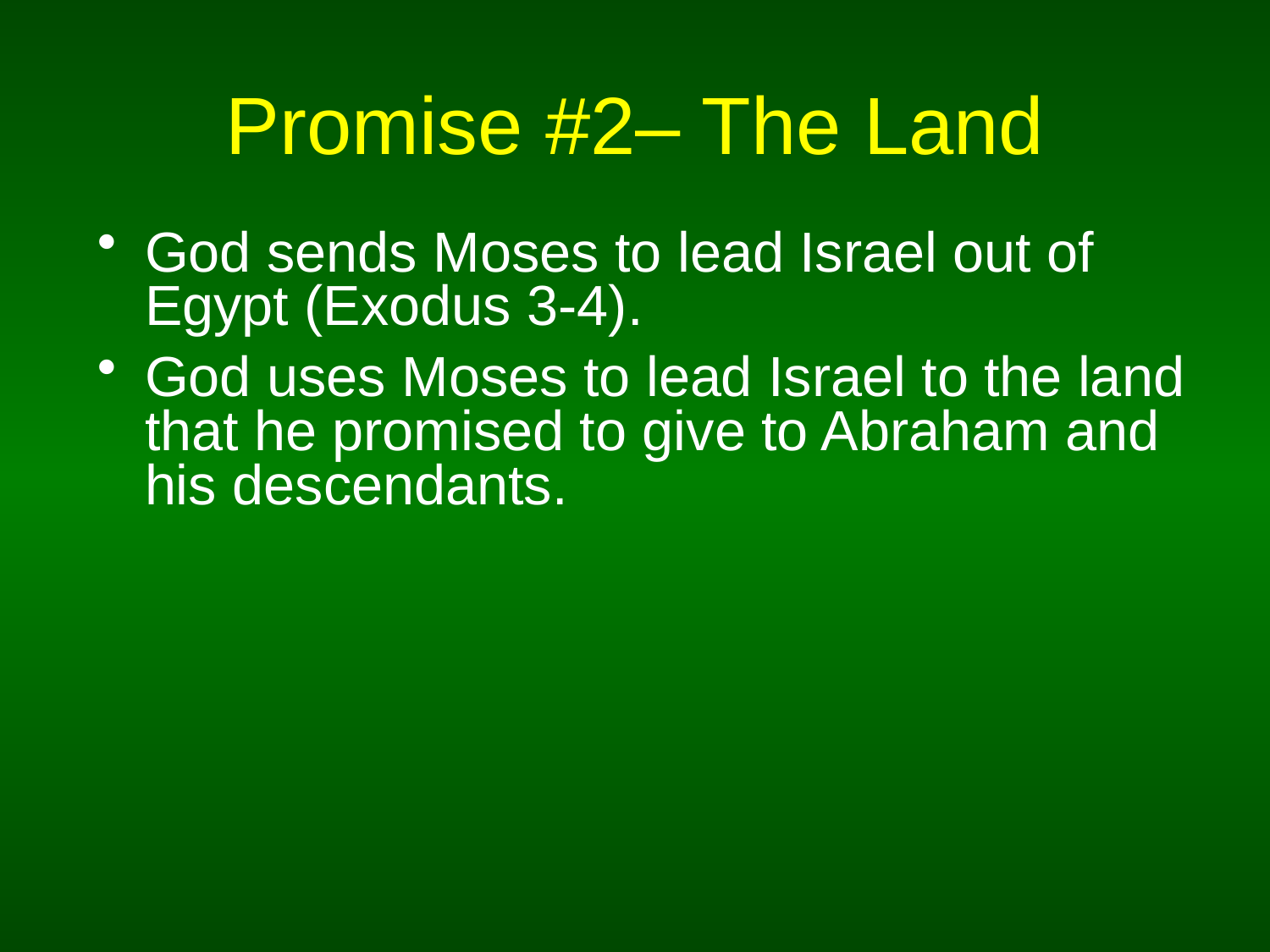

# Promise #2– The Land
God sends Moses to lead Israel out of Egypt (Exodus 3-4).
God uses Moses to lead Israel to the land that he promised to give to Abraham and his descendants.